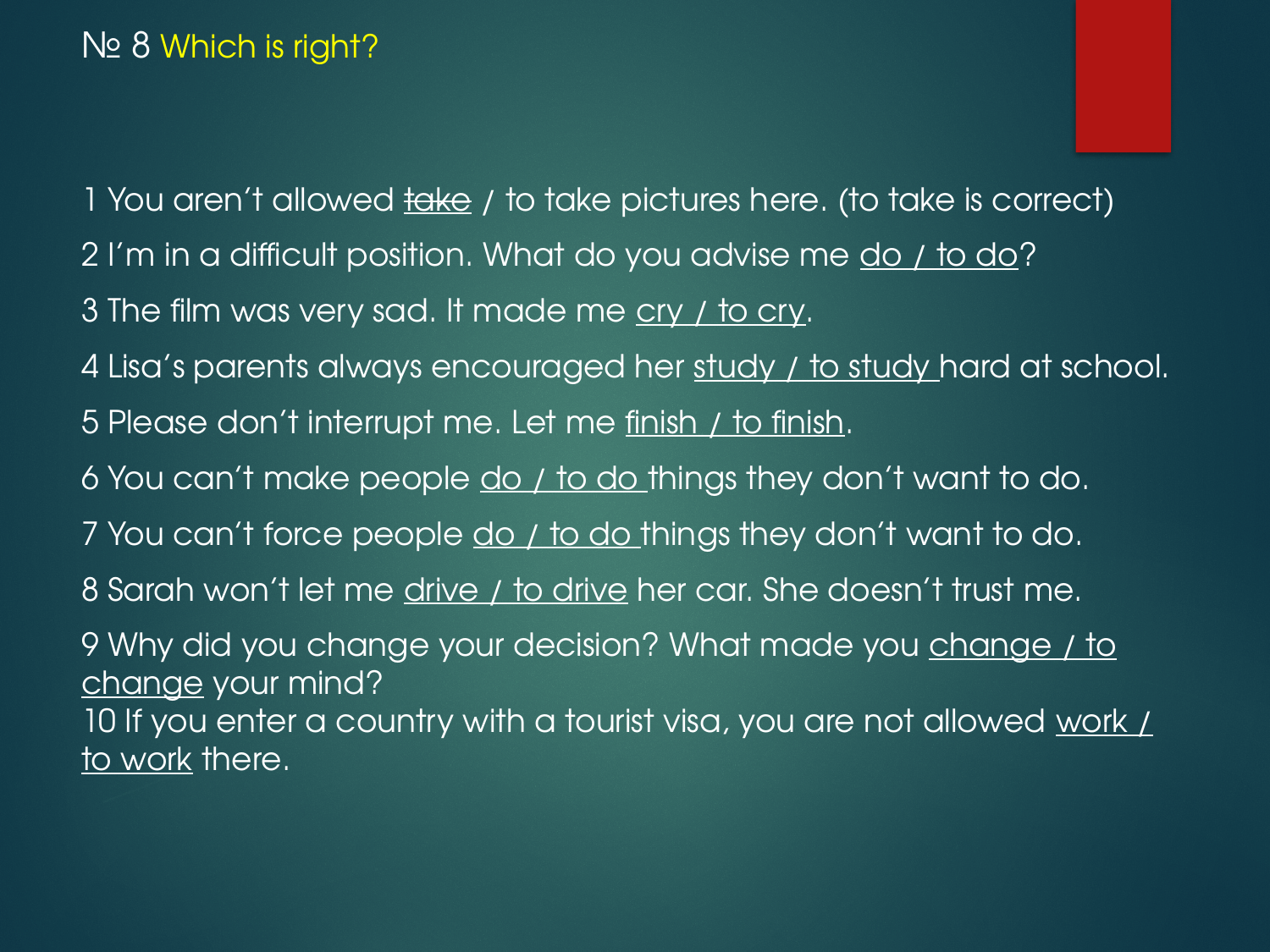

№ 8 Which is right?
1 You aren’t allowed take / to take pictures here. (to take is correct)
2 I’m in a difficult position. What do you advise me do / to do?
3 The film was very sad. It made me cry / to cry.
4 Lisa’s parents always encouraged her study / to study hard at school.
5 Please don’t interrupt me. Let me finish / to finish.
6 You can’t make people do / to do things they don’t want to do.
7 You can’t force people do / to do things they don’t want to do.
8 Sarah won’t let me drive / to drive her car. She doesn’t trust me.
9 Why did you change your decision? What made you change / to change your mind?
10 If you enter a country with a tourist visa, you are not allowed work / to work there.